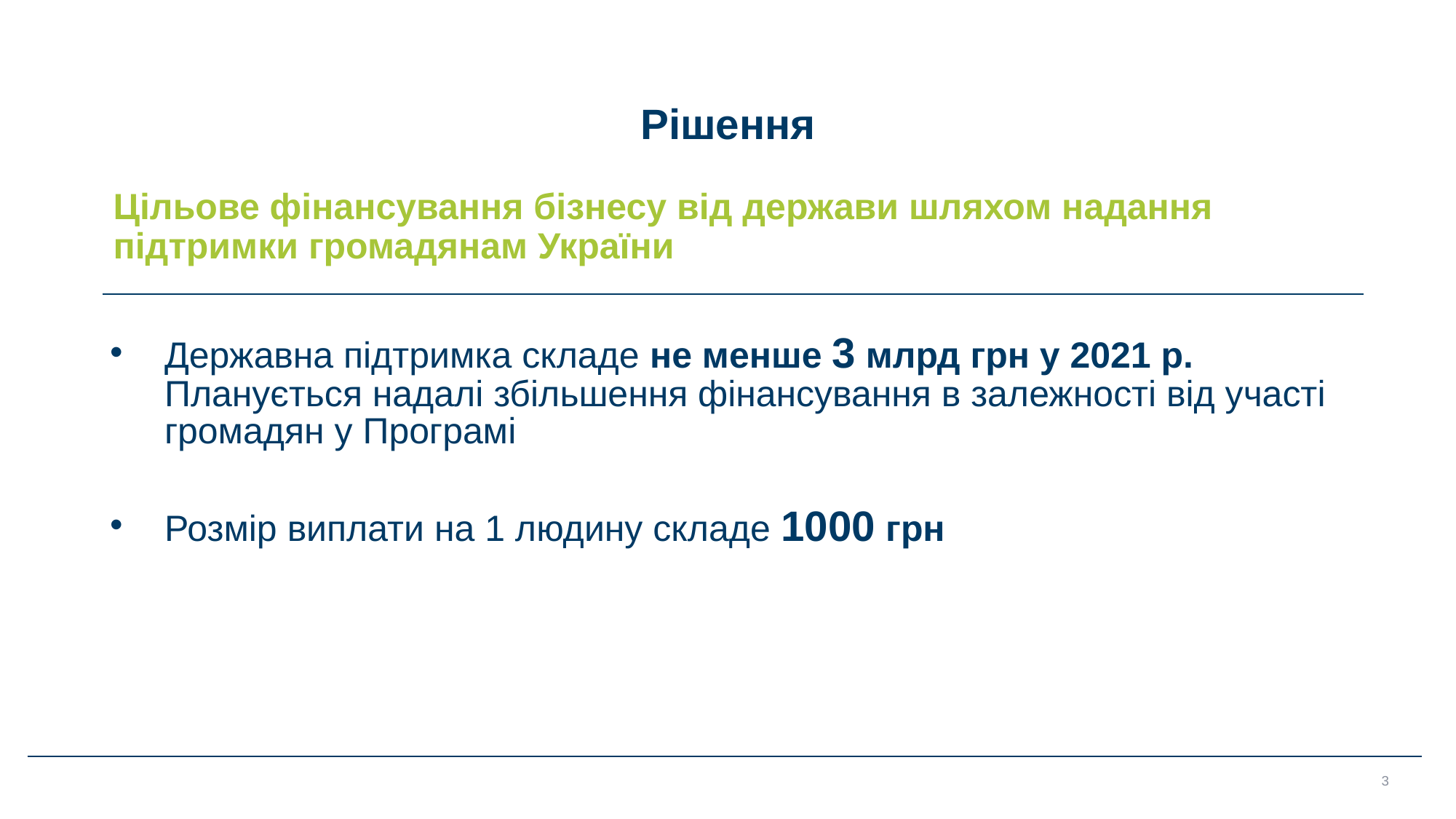

# Рішення
Цільове фінансування бізнесу від держави шляхом надання підтримки громадянам України
Державна підтримка складе не менше 3 млрд грн у 2021 р. Планується надалі збільшення фінансування в залежності від участі громадян у Програмі

Розмір виплати на 1 людину складе 1000 грн

3